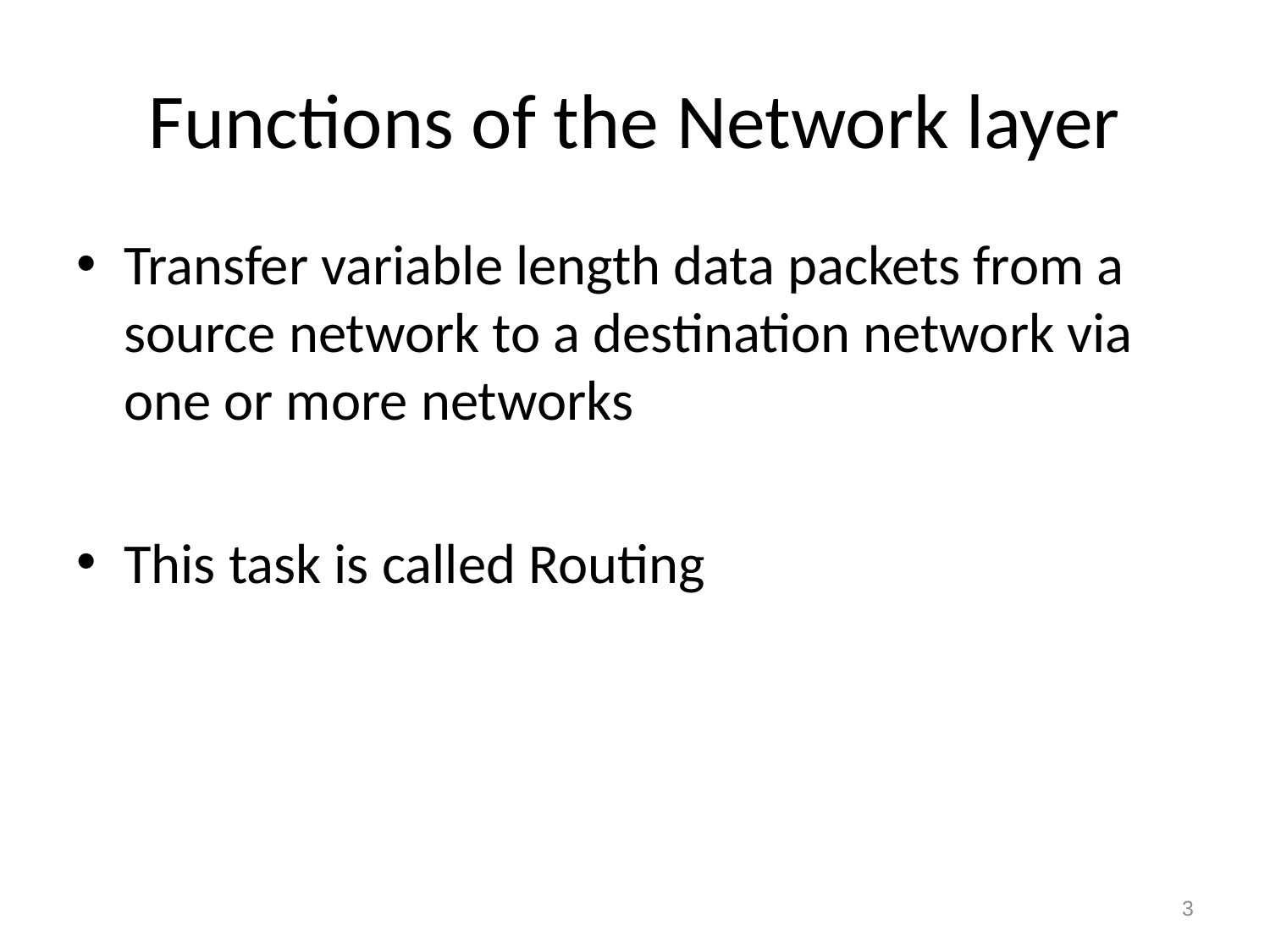

# Functions of the Network layer
Transfer variable length data packets from a source network to a destination network via one or more networks

This task is called Routing

3